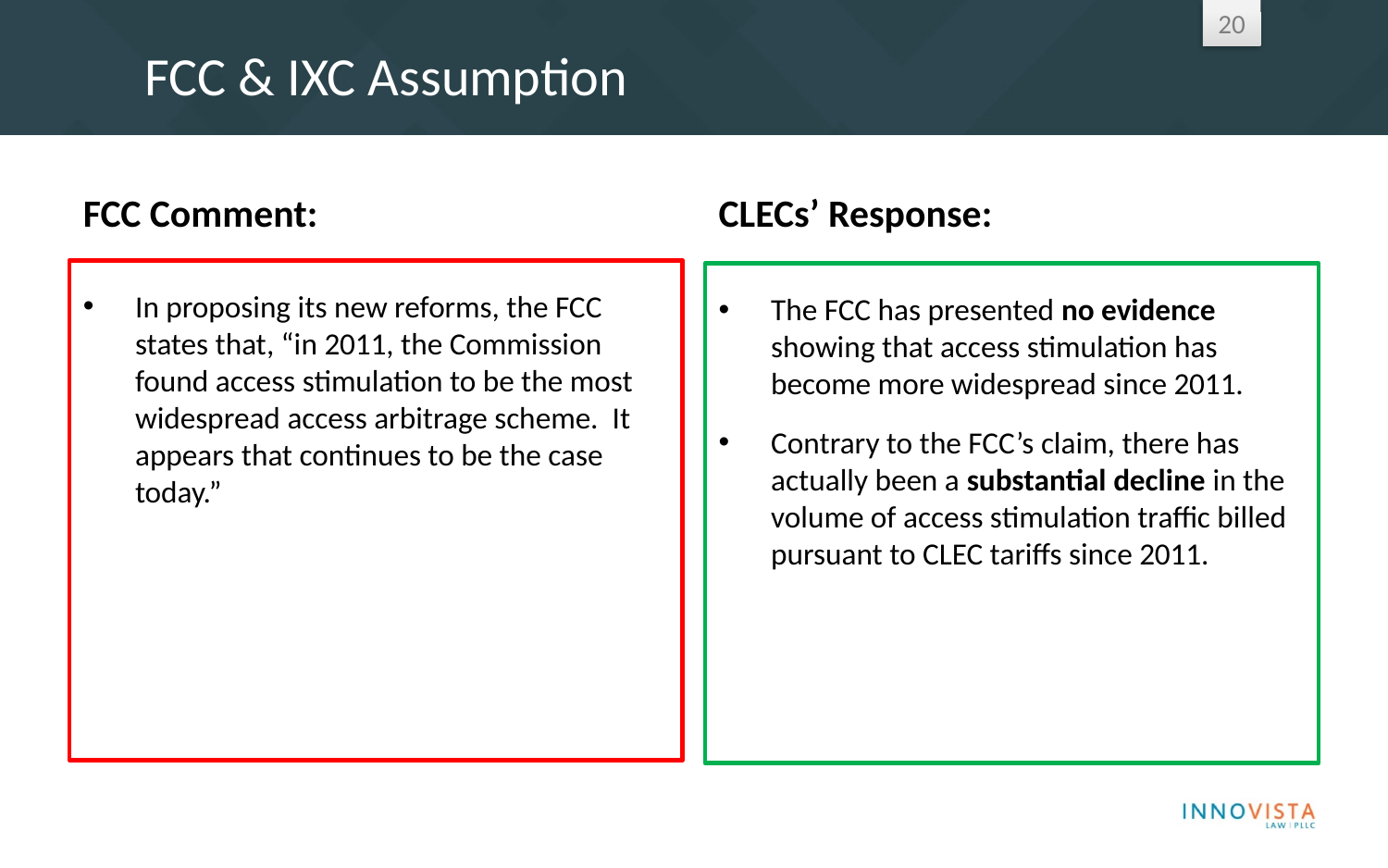

# FCC & IXC Assumption
FCC Comment:
CLECs’ Response:

In proposing its new reforms, the FCC states that, “in 2011, the Commission found access stimulation to be the most widespread access arbitrage scheme.  It appears that continues to be the case today.”

The FCC has presented no evidence showing that access stimulation has become more widespread since 2011.

Contrary to the FCC’s claim, there has actually been a substantial decline in the volume of access stimulation traffic billed pursuant to CLEC tariffs since 2011.